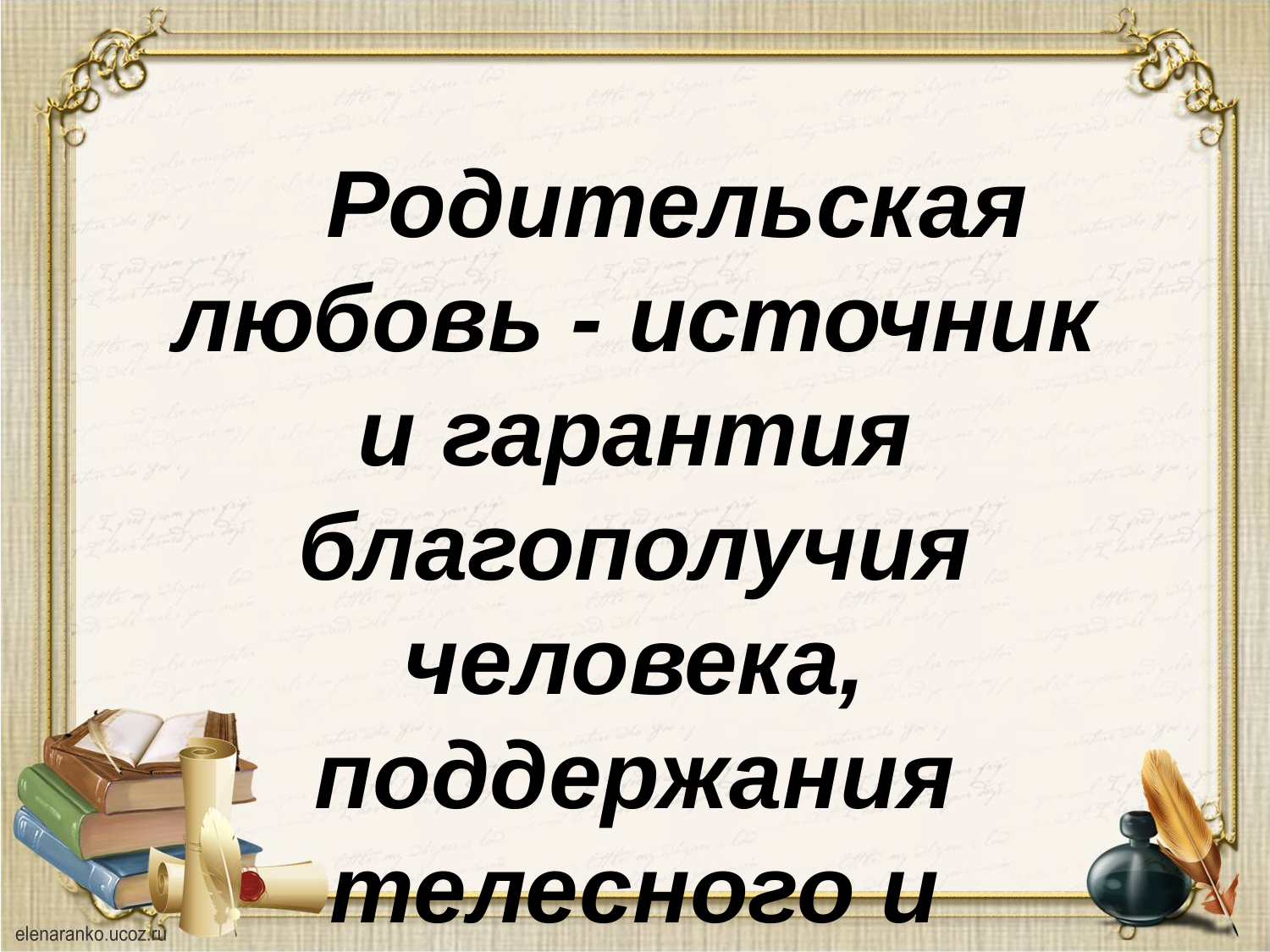

Родительская любовь - источник и гарантия благополучия человека, поддержания телесного и душевного здоровья.